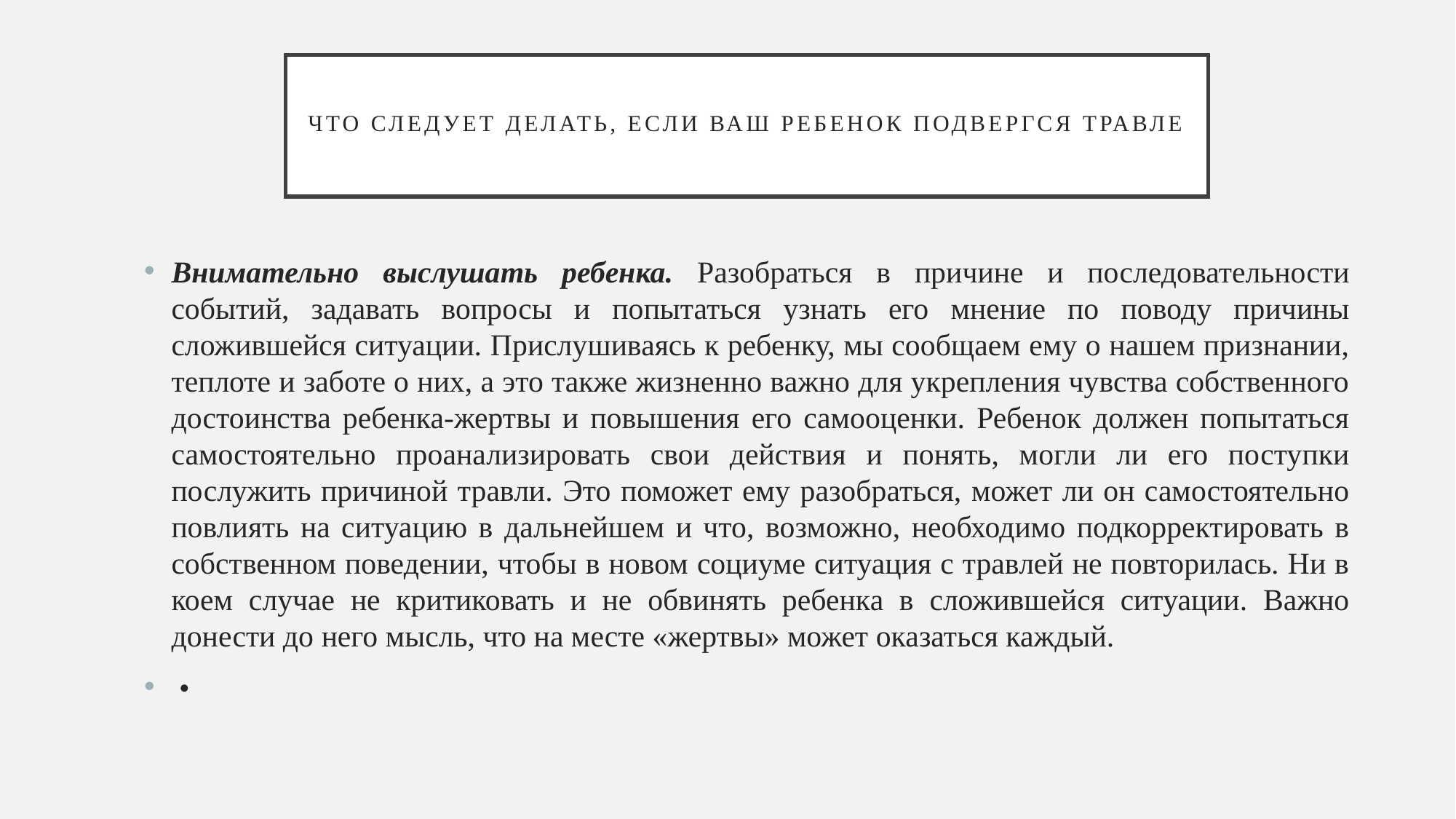

# ЧТО СЛЕДУЕТ ДЕЛАТЬ, ЕСЛИ ВАШ РЕБЕНОК ПОДВЕРГСЯ ТРАВЛЕ
Внимательно выслушать ребенка. Разобраться в причине и последовательности событий, задавать вопросы и попытаться узнать его мнение по поводу причины сложившейся ситуации. Прислушиваясь к ребенку, мы сообщаем ему о нашем признании, теплоте и заботе о них, а это также жизненно важно для укрепления чувства собственного достоинства ребенка-жертвы и повышения его самооценки. Ребенок должен попытаться самостоятельно проанализировать свои действия и понять, могли ли его поступки послужить причиной травли. Это поможет ему разобраться, может ли он самостоятельно повлиять на ситуацию в дальнейшем и что, возможно, необходимо подкорректировать в собственном поведении, чтобы в новом социуме ситуация с травлей не повторилась. Ни в коем случае не критиковать и не обвинять ребенка в сложившейся ситуации. Важно донести до него мысль, что на месте «жертвы» может оказаться каждый.
 •